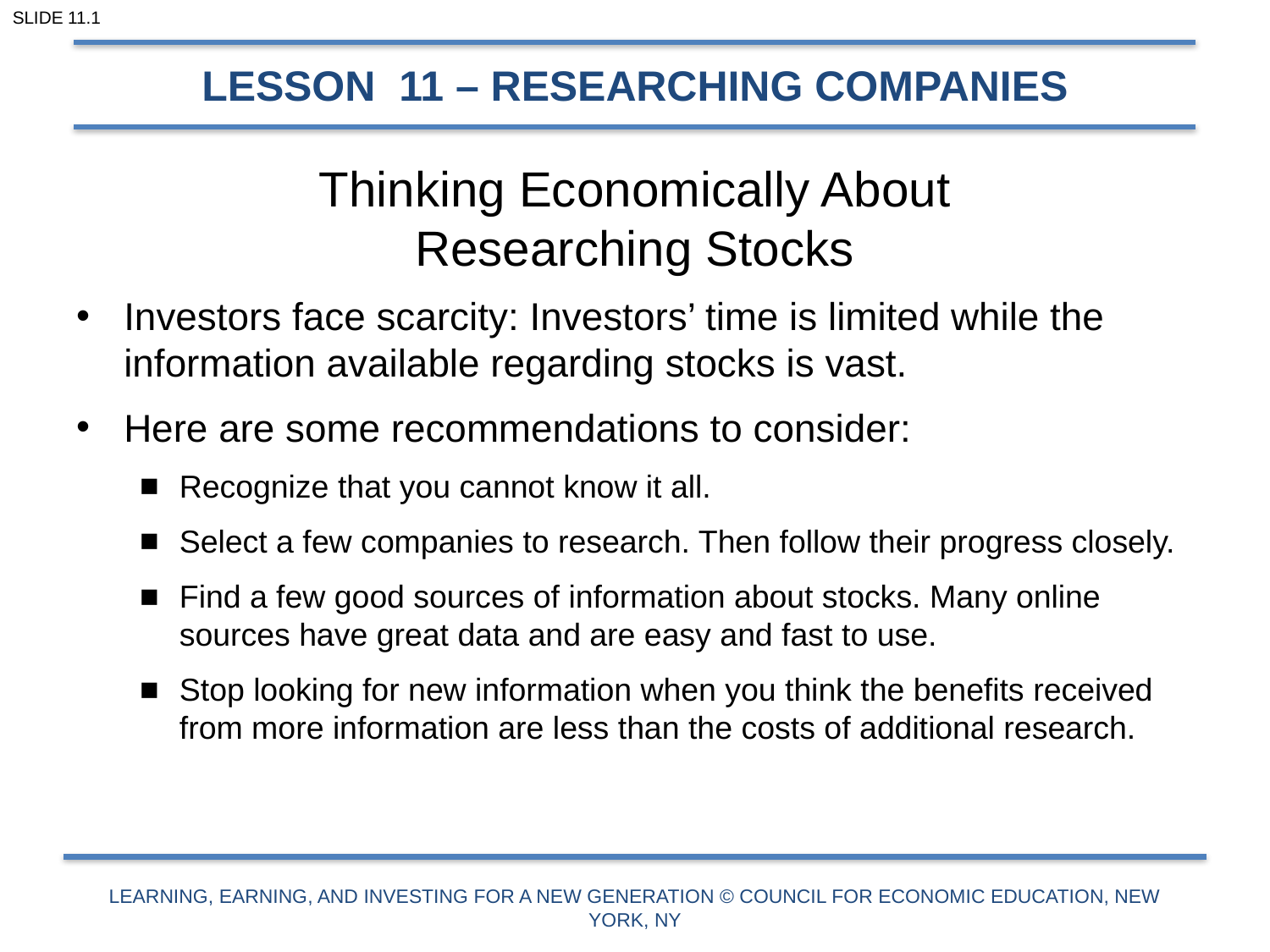

Slide 11.1
Lesson  11 – Researching Companies
# Thinking Economically About Researching Stocks
Investors face scarcity: Investors’ time is limited while the information available regarding stocks is vast.
Here are some recommendations to consider:
Recognize that you cannot know it all.
Select a few companies to research. Then follow their progress closely.
Find a few good sources of information about stocks. Many online sources have great data and are easy and fast to use.
Stop looking for new information when you think the benefits received from more information are less than the costs of additional research.